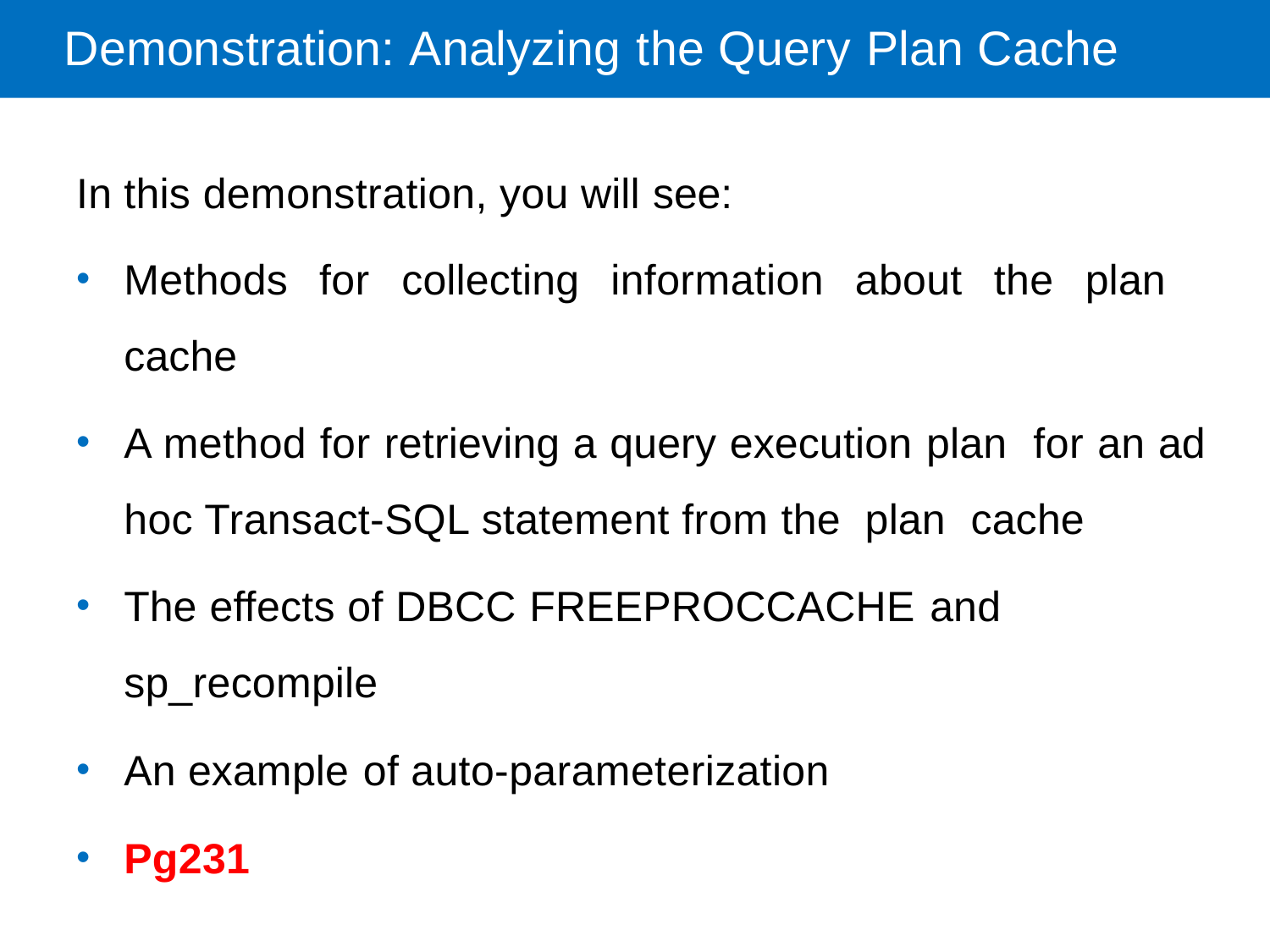

Demonstration: Analyzing the Query Plan Cache

In this demonstration, you will see:
Methods for collecting information about the plan cache
A method for retrieving a query execution plan  for an ad hoc Transact-SQL statement from the  plan cache
The effects of DBCC FREEPROCCACHE and sp_recompile
An example of auto-parameterization
Pg231